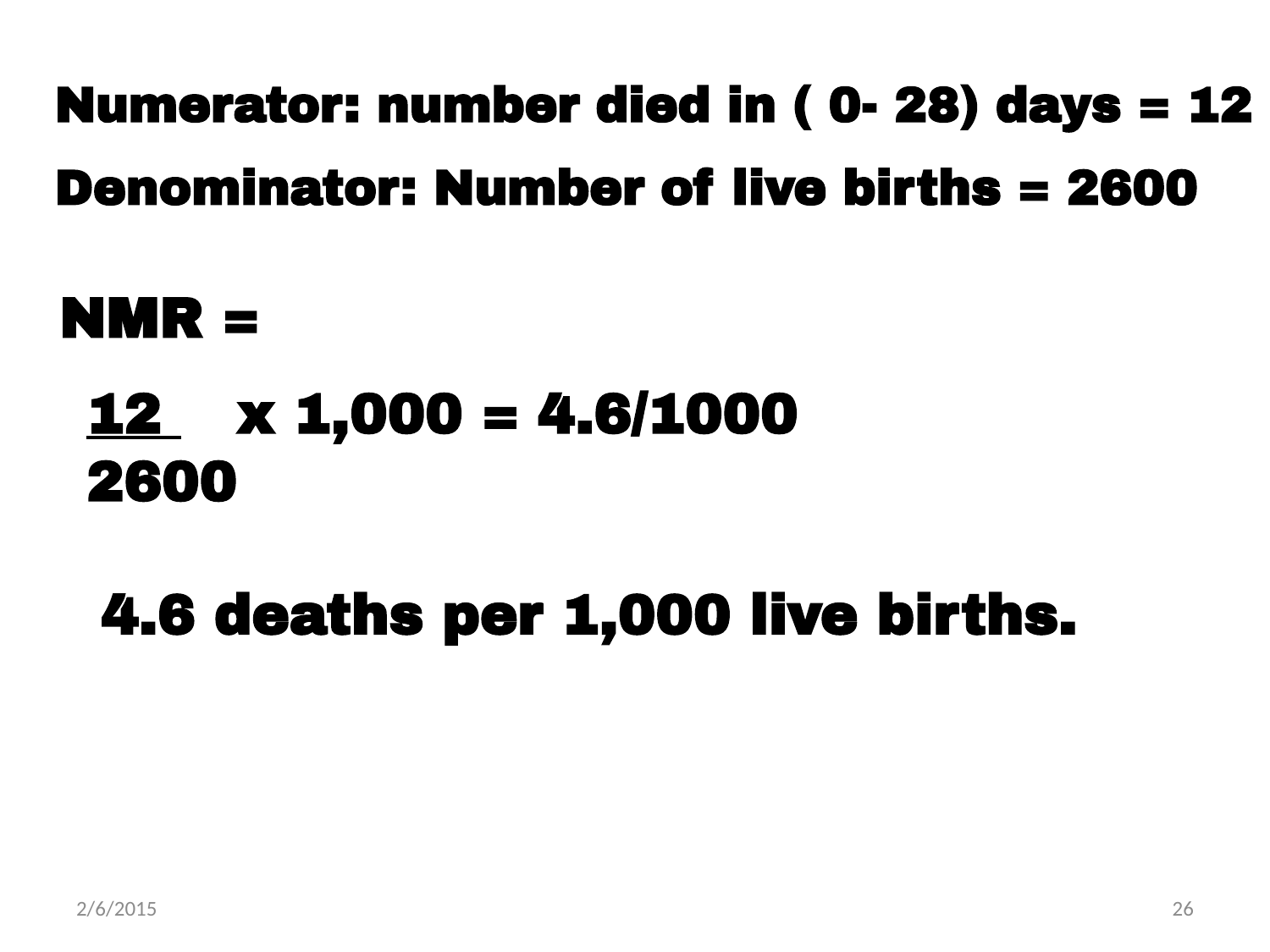

Numerator: number died in ( 0- 28) days = 12
Denominator: Number of live births = 2600
NMR =
12    x 1,000 = 4.6/1000
2600
4.6 deaths per 1,000 live births.
2/6/2015
26